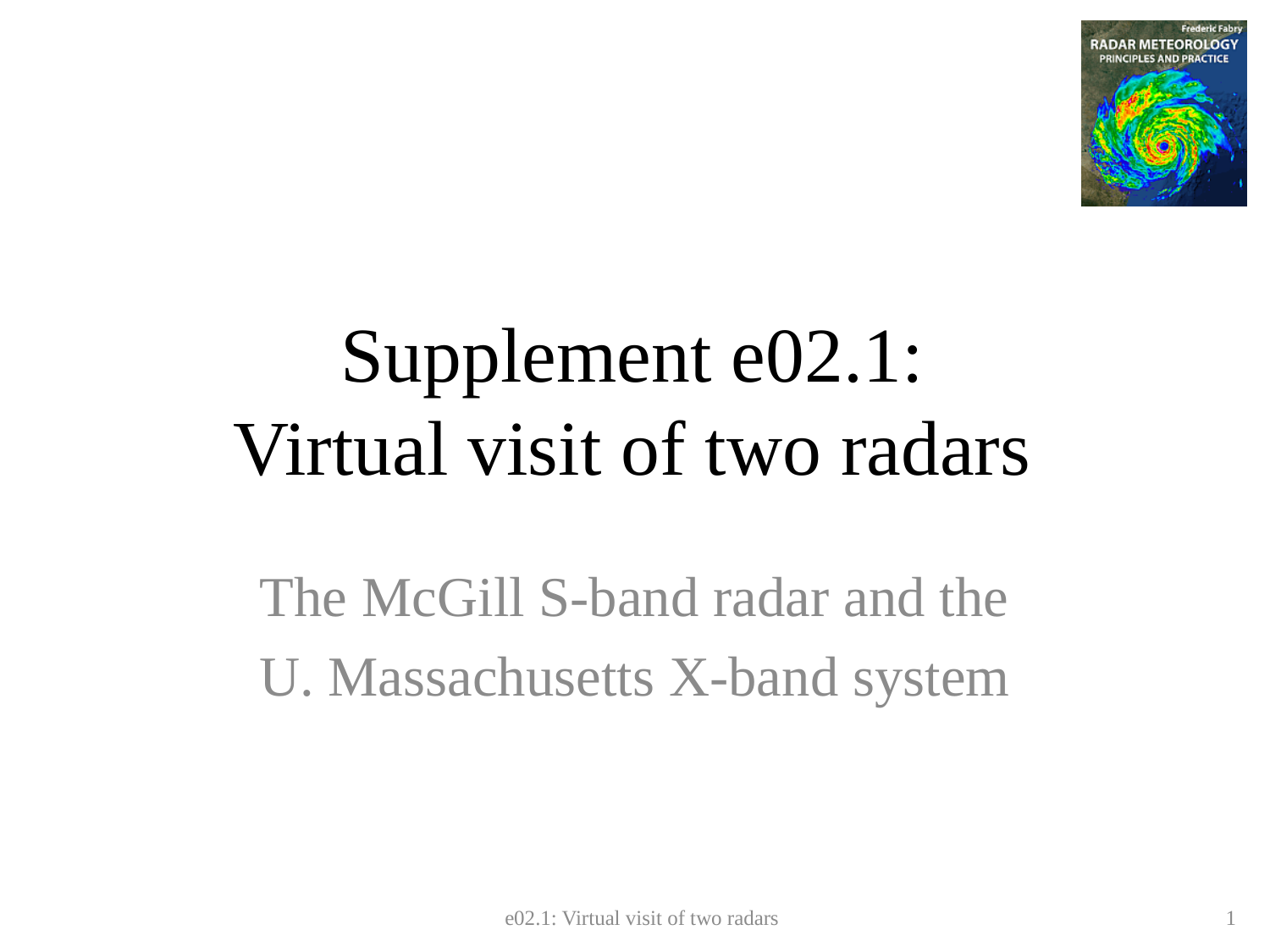

# Supplement e02.1: Virtual visit of two radars
The McGill S-band radar and the
U. Massachusetts X-band system
e02.1: Virtual visit of two radars
1